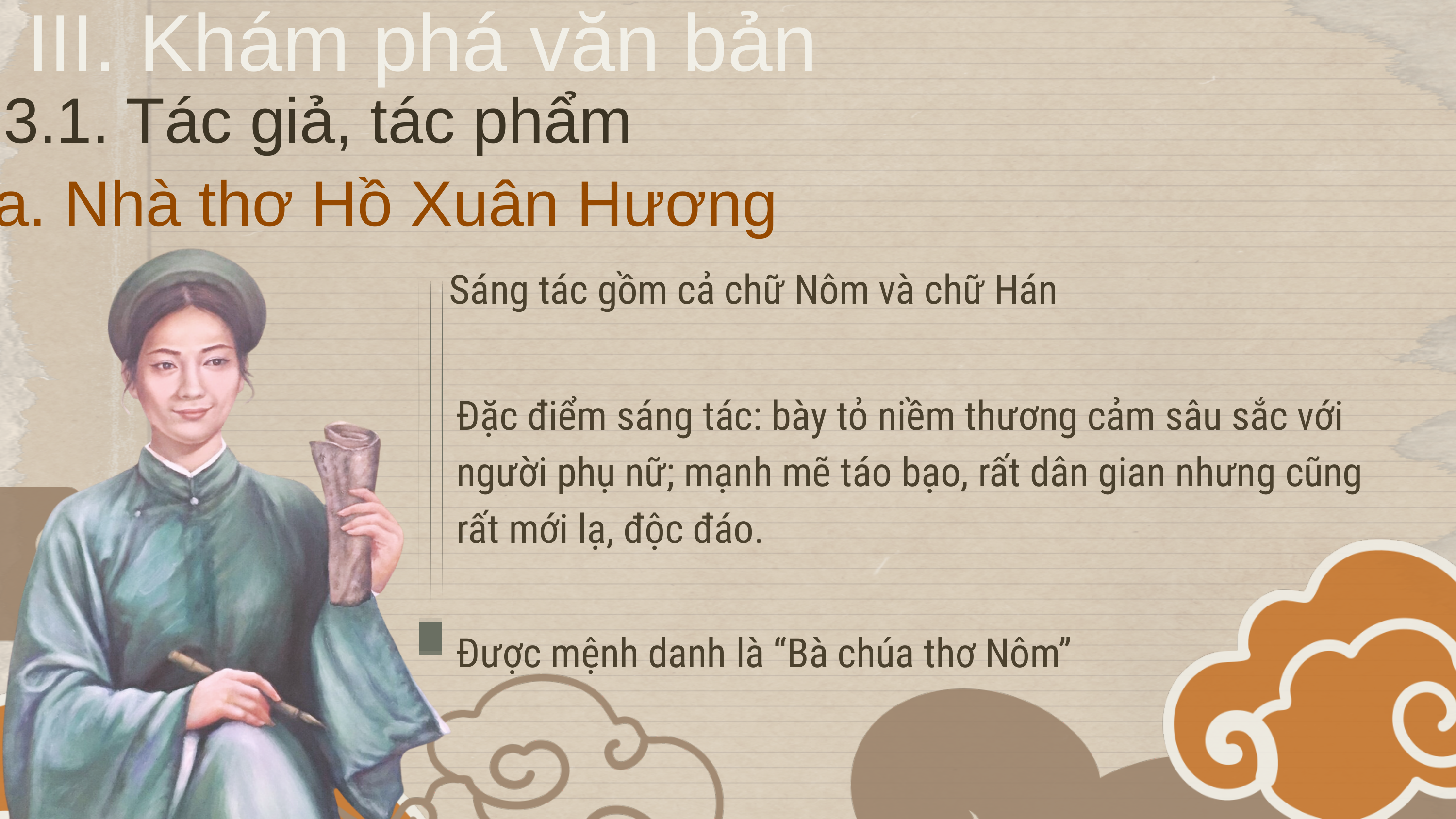

III. Khám phá văn bản
3.1. Tác giả, tác phẩm
a. Nhà thơ Hồ Xuân Hương

 Sáng tác gồm cả chữ Nôm và chữ Hán
Đặc điểm sáng tác: bày tỏ niềm thương cảm sâu sắc với người phụ nữ; mạnh mẽ táo bạo, rất dân gian nhưng cũng rất mới lạ, độc đáo.

Được mệnh danh là “Bà chúa thơ Nôm”